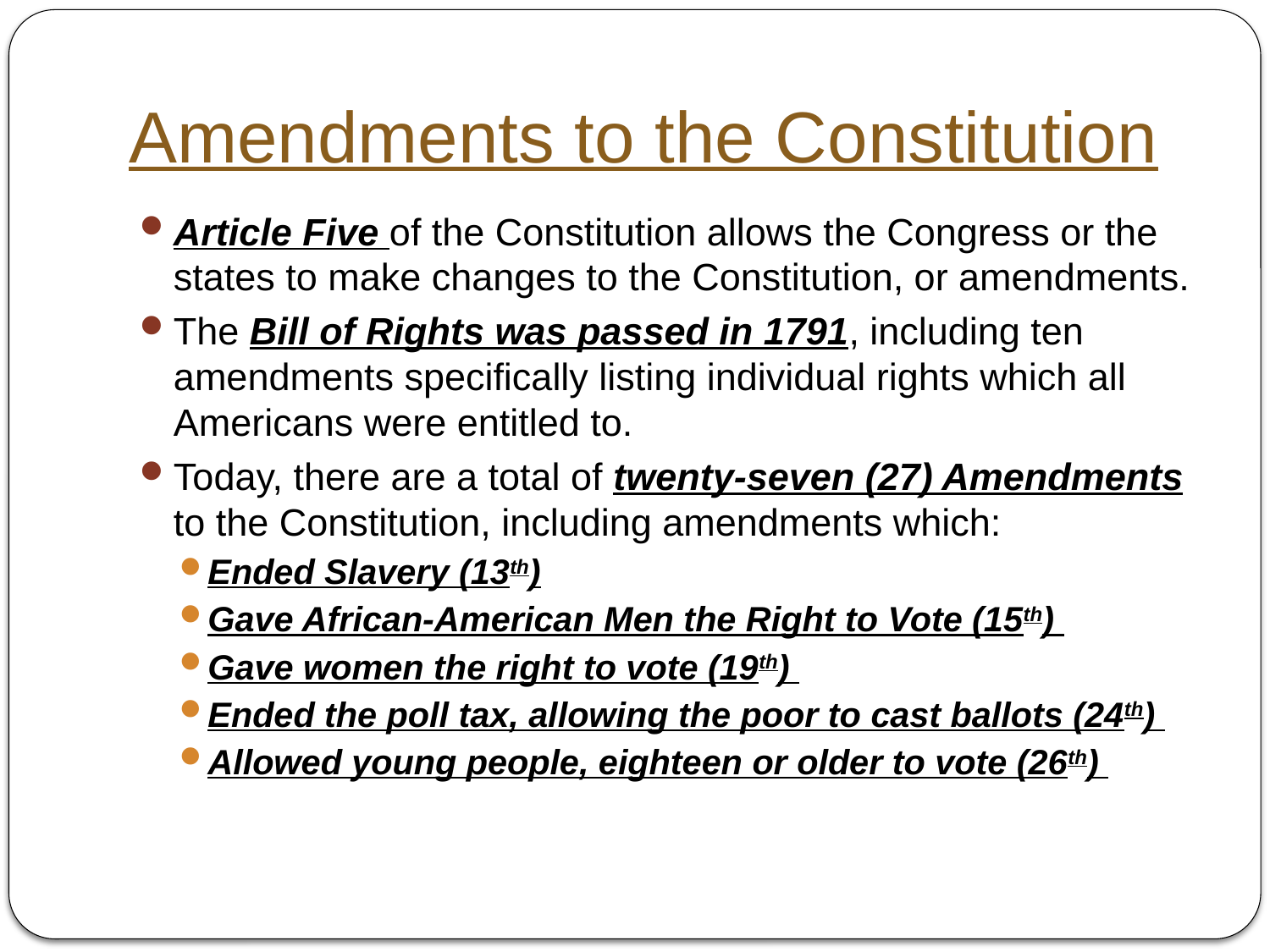

# Amendments to the Constitution
Article Five of the Constitution allows the Congress or the states to make changes to the Constitution, or amendments.
The Bill of Rights was passed in 1791, including ten amendments specifically listing individual rights which all Americans were entitled to.
Today, there are a total of twenty-seven (27) Amendments to the Constitution, including amendments which:
Ended Slavery (13th)
Gave African-American Men the Right to Vote (15th)
Gave women the right to vote (19th)
Ended the poll tax, allowing the poor to cast ballots (24th)
Allowed young people, eighteen or older to vote (26th)